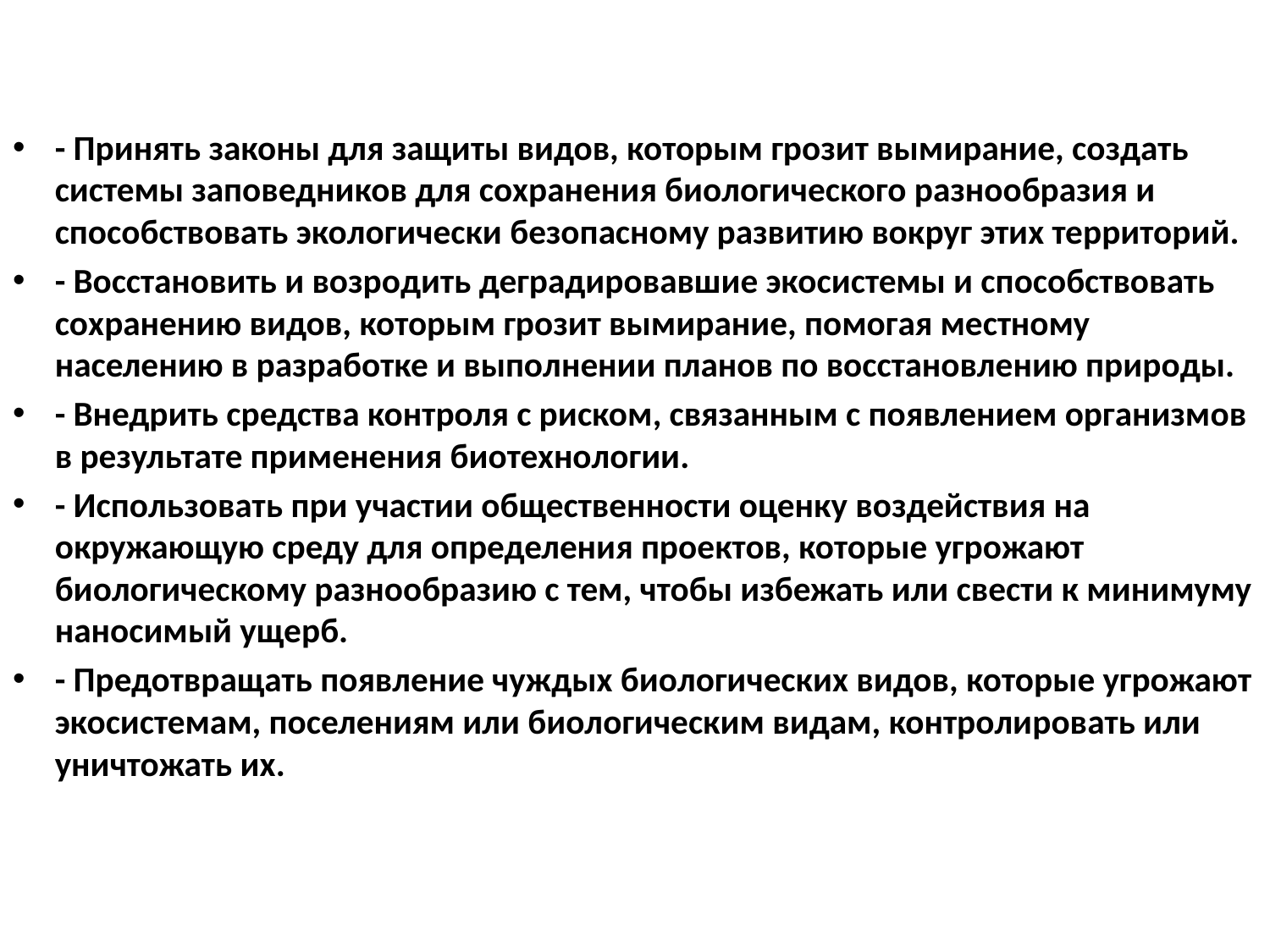

- Принять законы для защиты видов, которым грозит вымирание, создать системы заповедников для сохранения биологического разнообразия и способствовать экологически безопасному развитию вокруг этих территорий.
- Восстановить и возродить деградировавшие экосистемы и способствовать сохранению видов, которым грозит вымирание, помогая местному населению в разработке и выполнении планов по восстановлению природы.
- Внедрить средства контроля с риском, связанным с появлением организмов в результате применения биотехнологии.
- Использовать при участии общественности оценку воздействия на окружающую среду для определения проектов, которые угрожают биологическому разнообразию с тем, чтобы избежать или свести к минимуму наносимый ущерб.
- Предотвращать появление чуждых биологических видов, которые угрожают экосистемам, поселениям или биологическим видам, контролировать или уничтожать их.